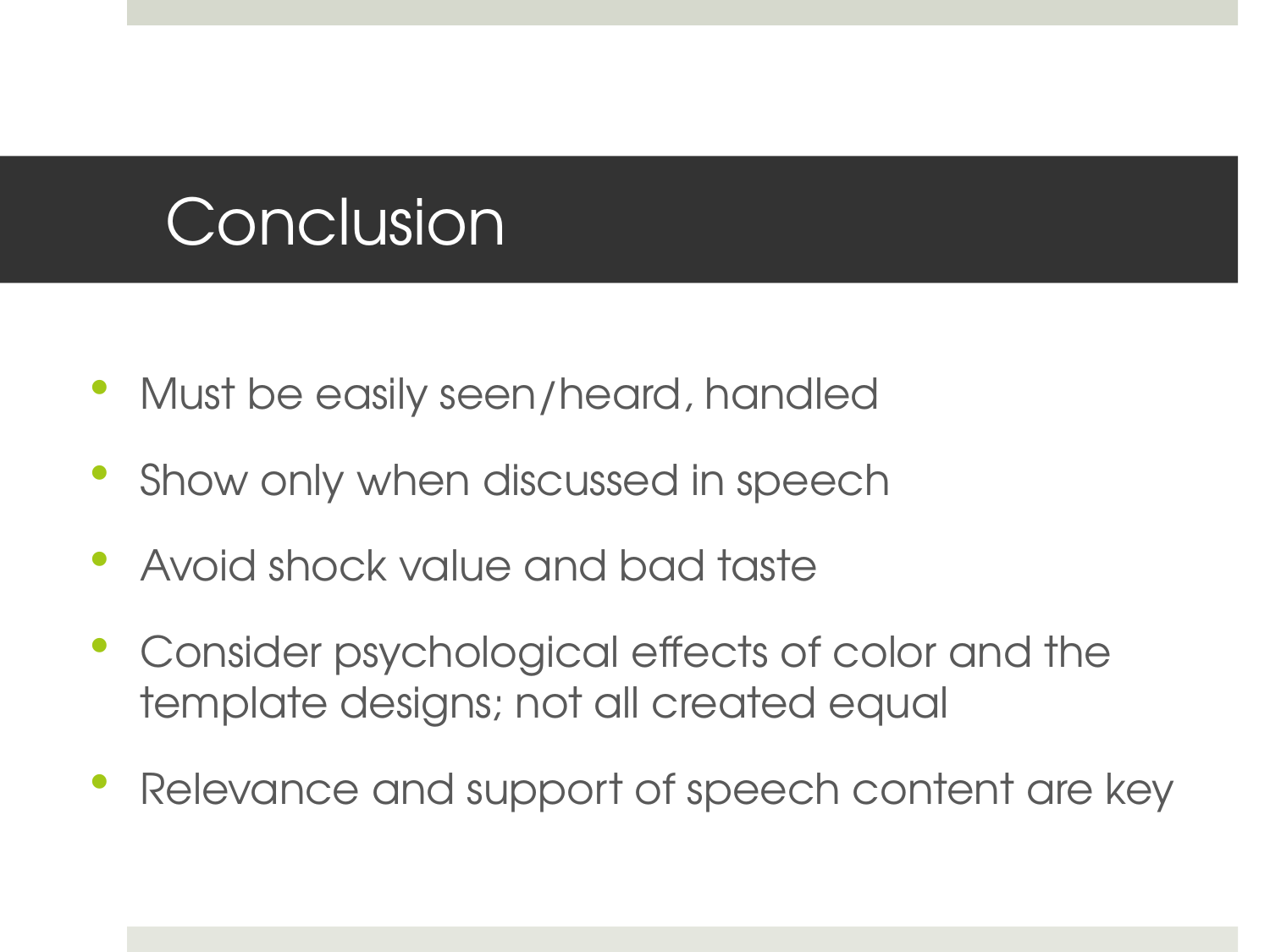

# Conclusion
Must be easily seen/heard, handled
Show only when discussed in speech
Avoid shock value and bad taste
Consider psychological effects of color and the template designs; not all created equal
Relevance and support of speech content are key